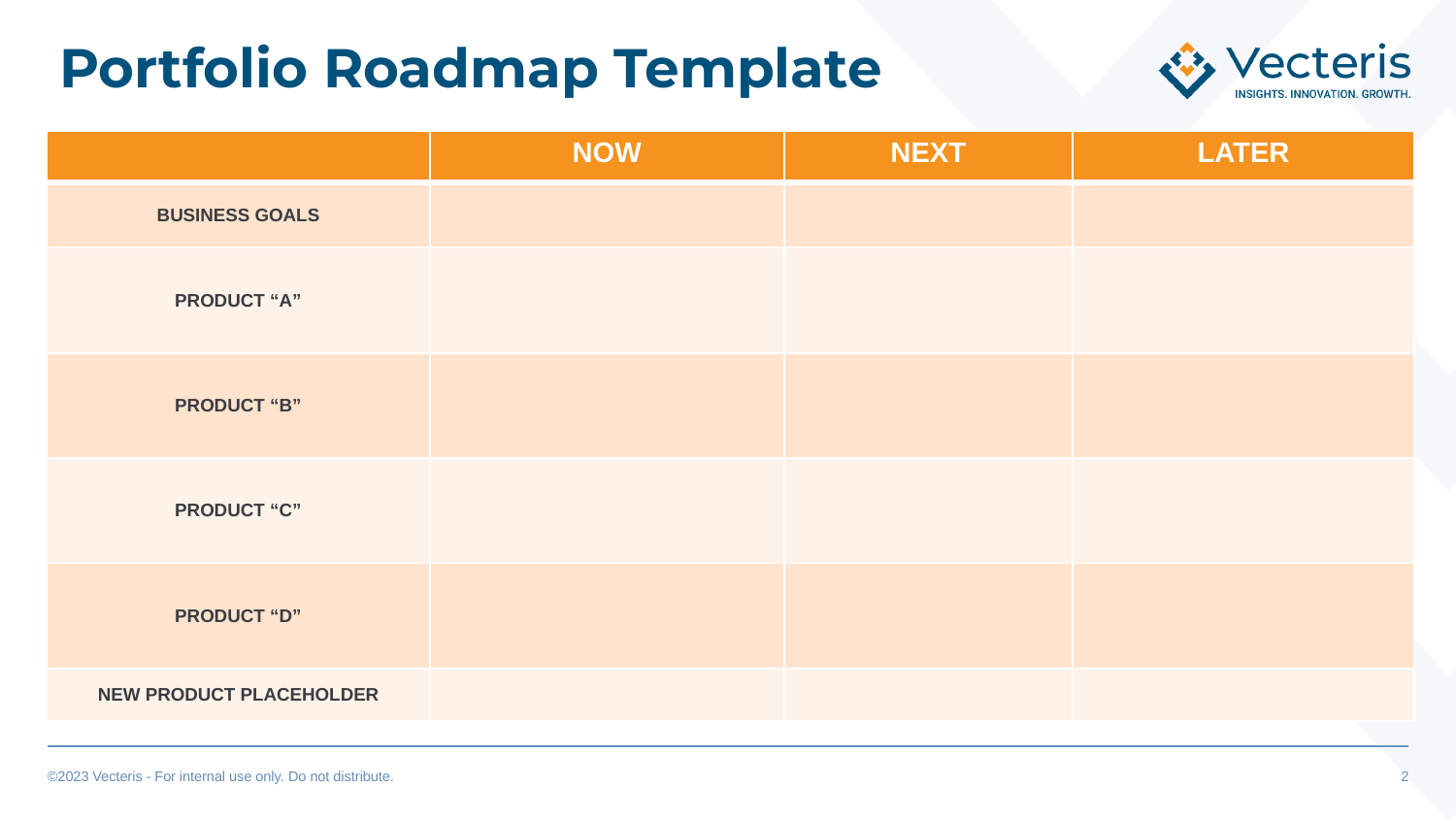

# Portfolio Roadmap Template
|  | NOW | NEXT | LATER |
| --- | --- | --- | --- |
| BUSINESS GOALS |  |  |  |
| PRODUCT “A” |  |  |  |
| PRODUCT “B” |  |  |  |
| PRODUCT “C” |  |  |  |
| PRODUCT “D” |  |  |  |
| NEW PRODUCT PLACEHOLDER |  |  |  |